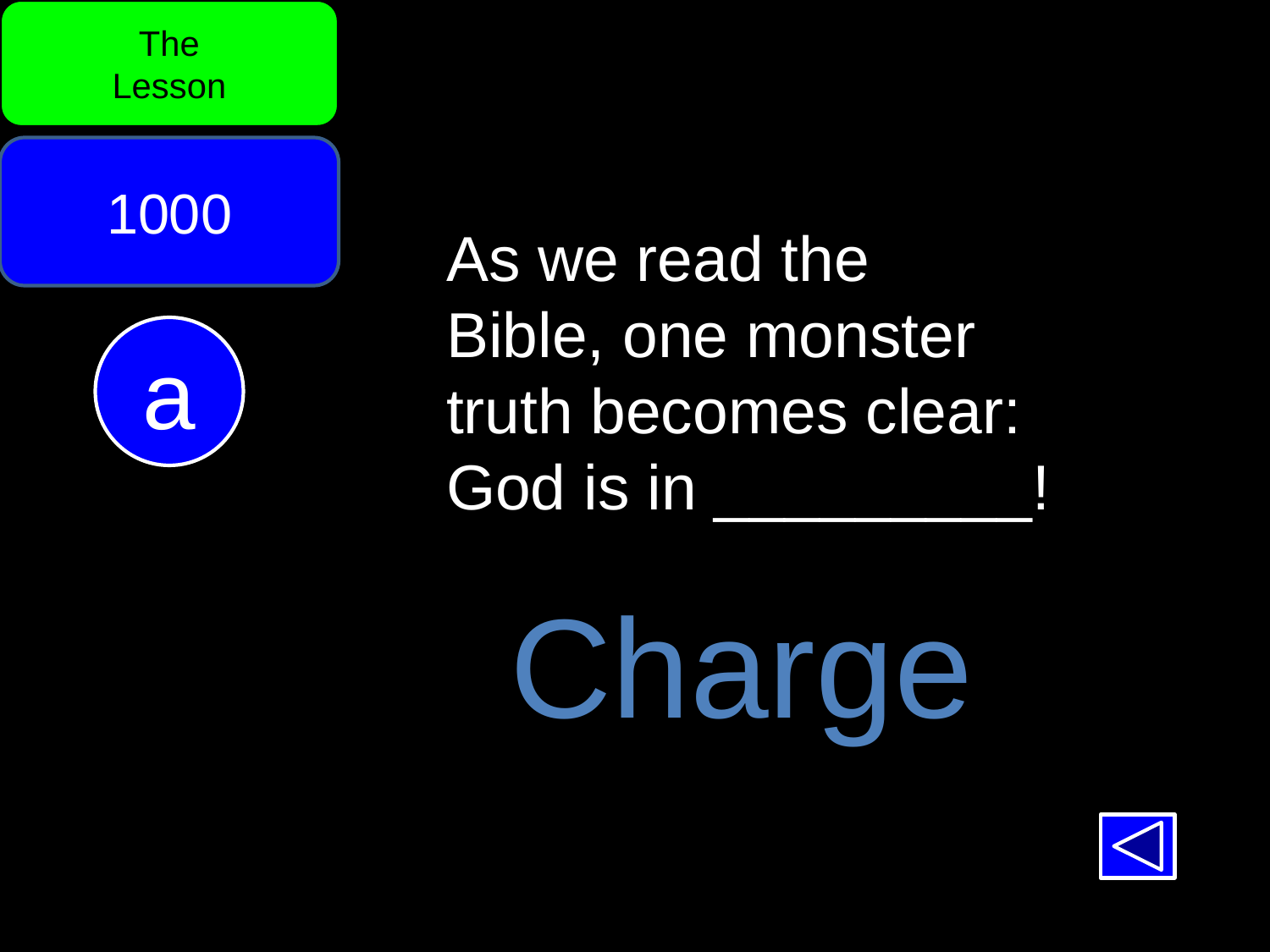

The
Lesson
1000
As we read the
Bible, one monster
truth becomes clear:
God is in _________!
a
Charge